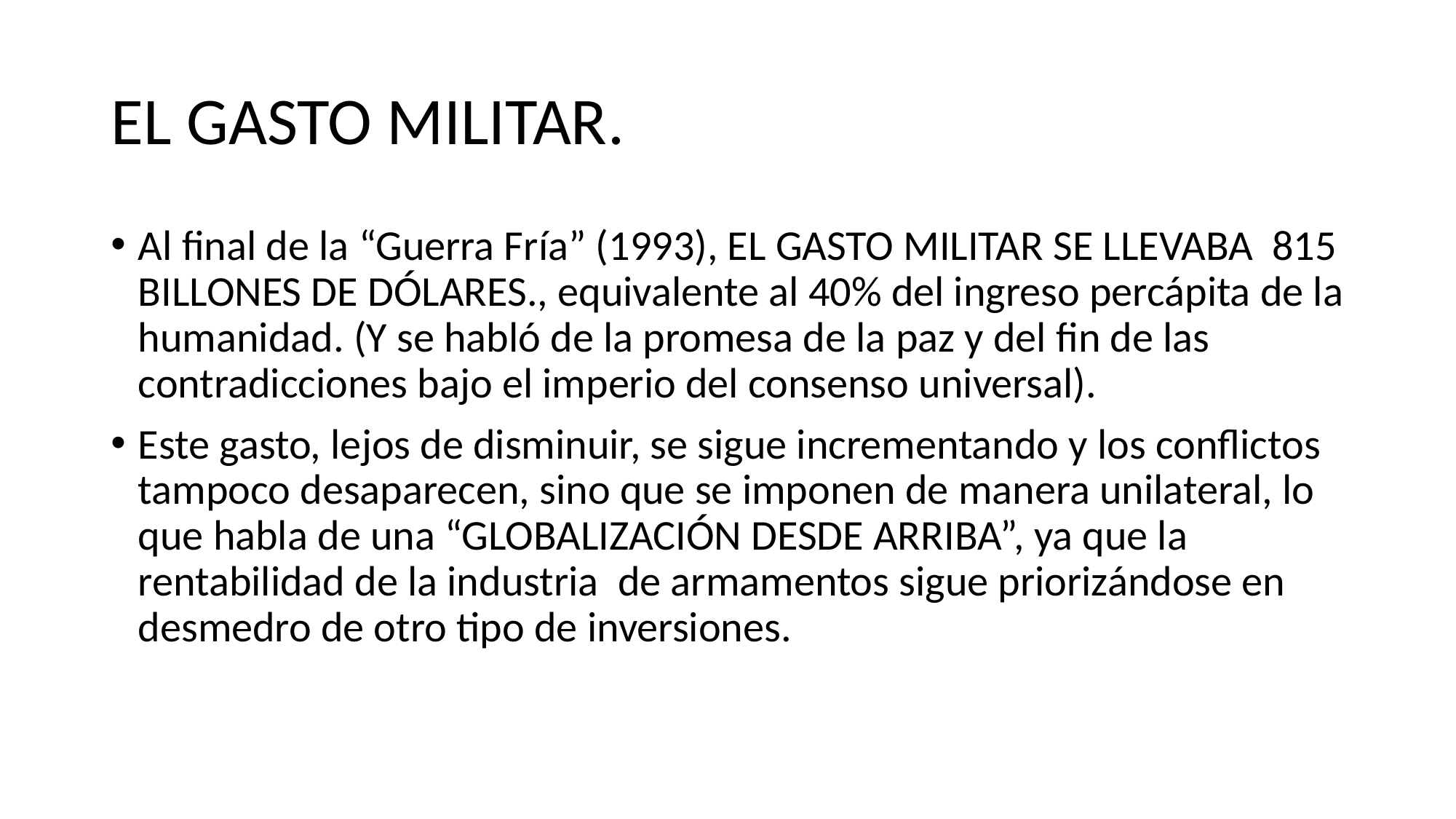

# EL GASTO MILITAR.
Al final de la “Guerra Fría” (1993), EL GASTO MILITAR SE LLEVABA  815 BILLONES DE DÓLARES., equivalente al 40% del ingreso percápita de la humanidad. (Y se habló de la promesa de la paz y del fin de las contradicciones bajo el imperio del consenso universal).
Este gasto, lejos de disminuir, se sigue incrementando y los conflictos tampoco desaparecen, sino que se imponen de manera unilateral, lo que habla de una “GLOBALIZACIÓN DESDE ARRIBA”, ya que la rentabilidad de la industria  de armamentos sigue priorizándose en desmedro de otro tipo de inversiones.